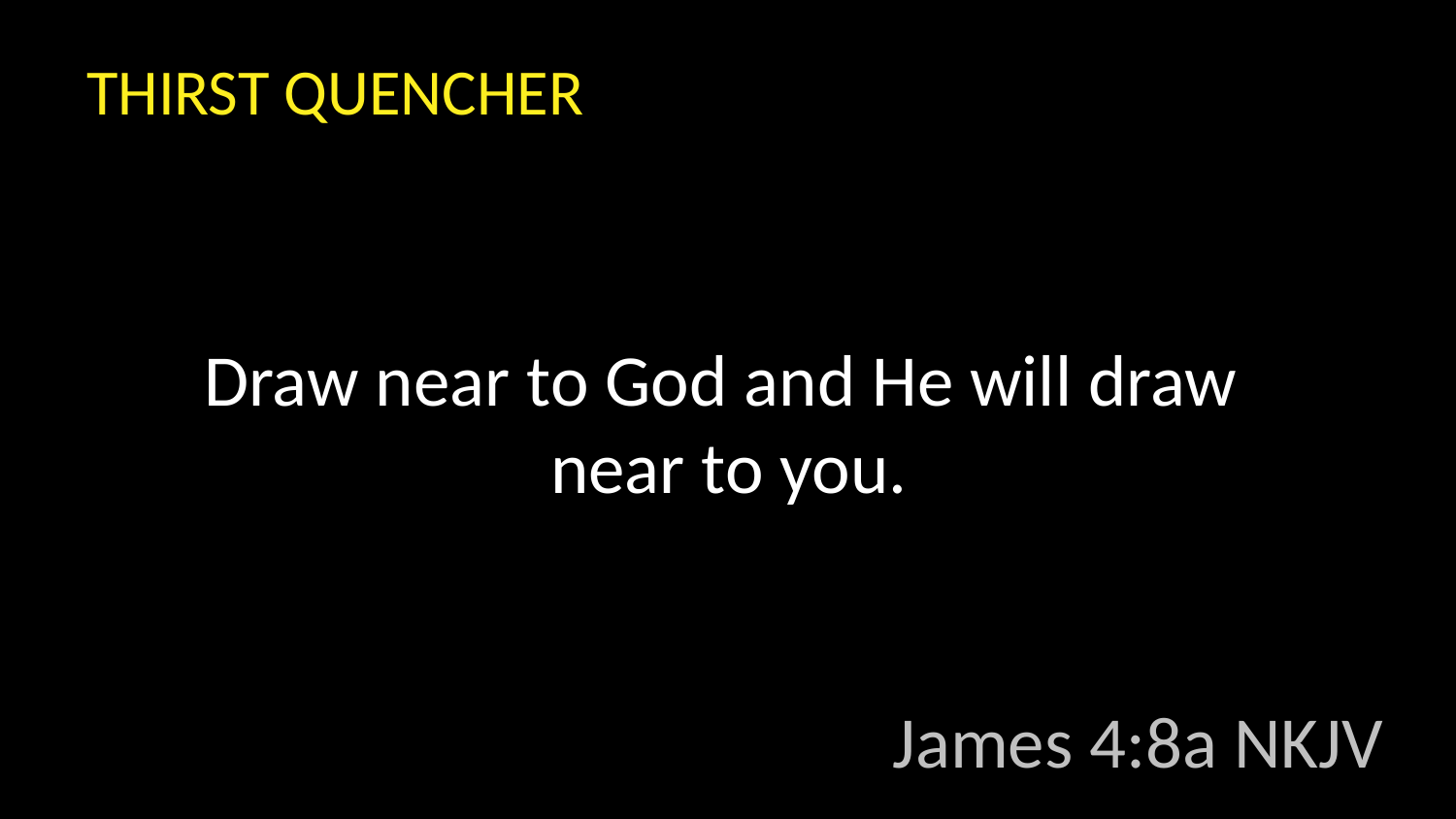

THIRST QUENCHER
Draw near to God and He will draw
near to you.
James 4:8a NKJV